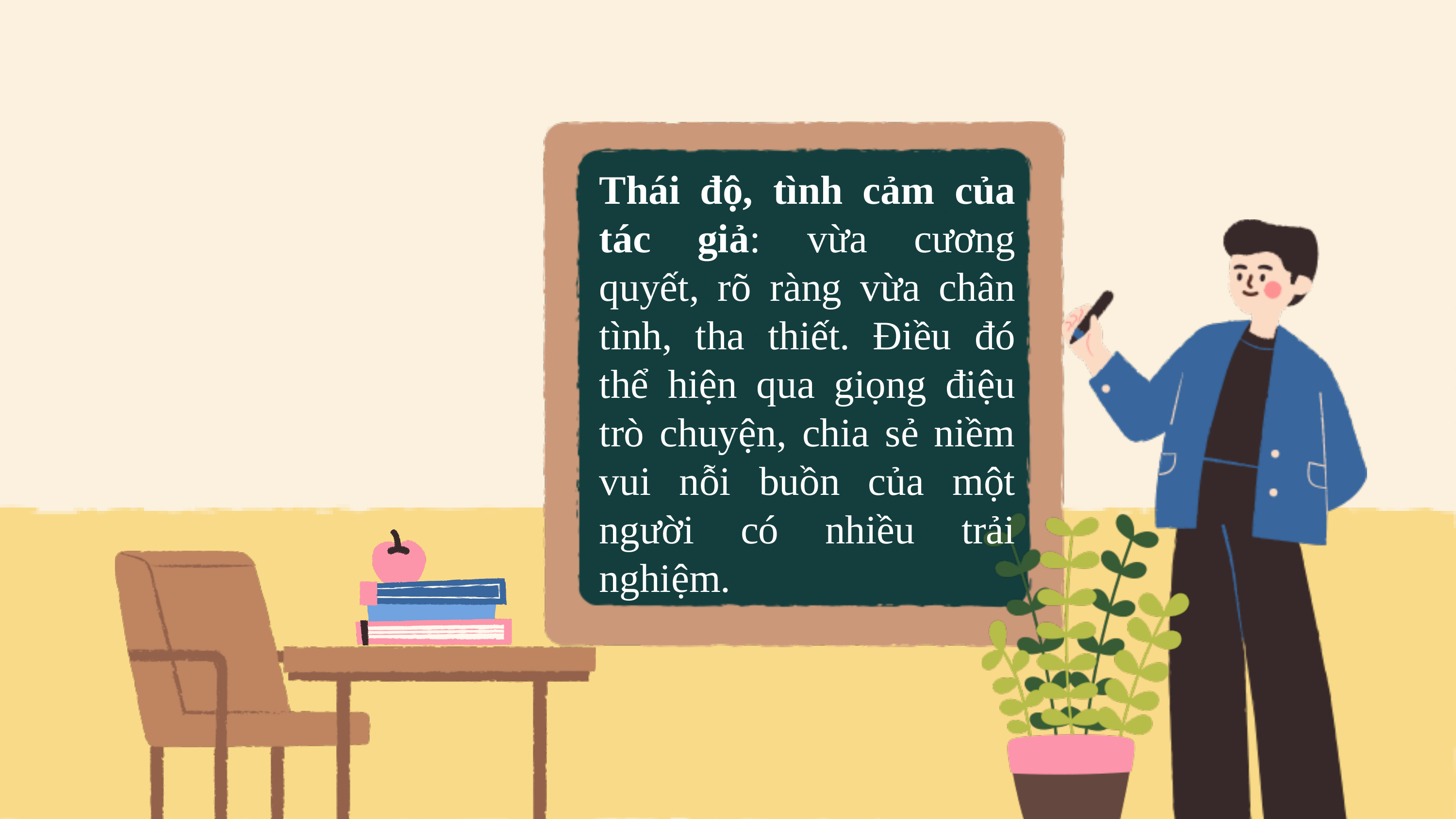

Thái độ, tình cảm của tác giả: vừa cương quyết, rõ ràng vừa chân tình, tha thiết. Điều đó thể hiện qua giọng điệu trò chuyện, chia sẻ niềm vui nỗi buồn của một người có nhiều trải nghiệm.